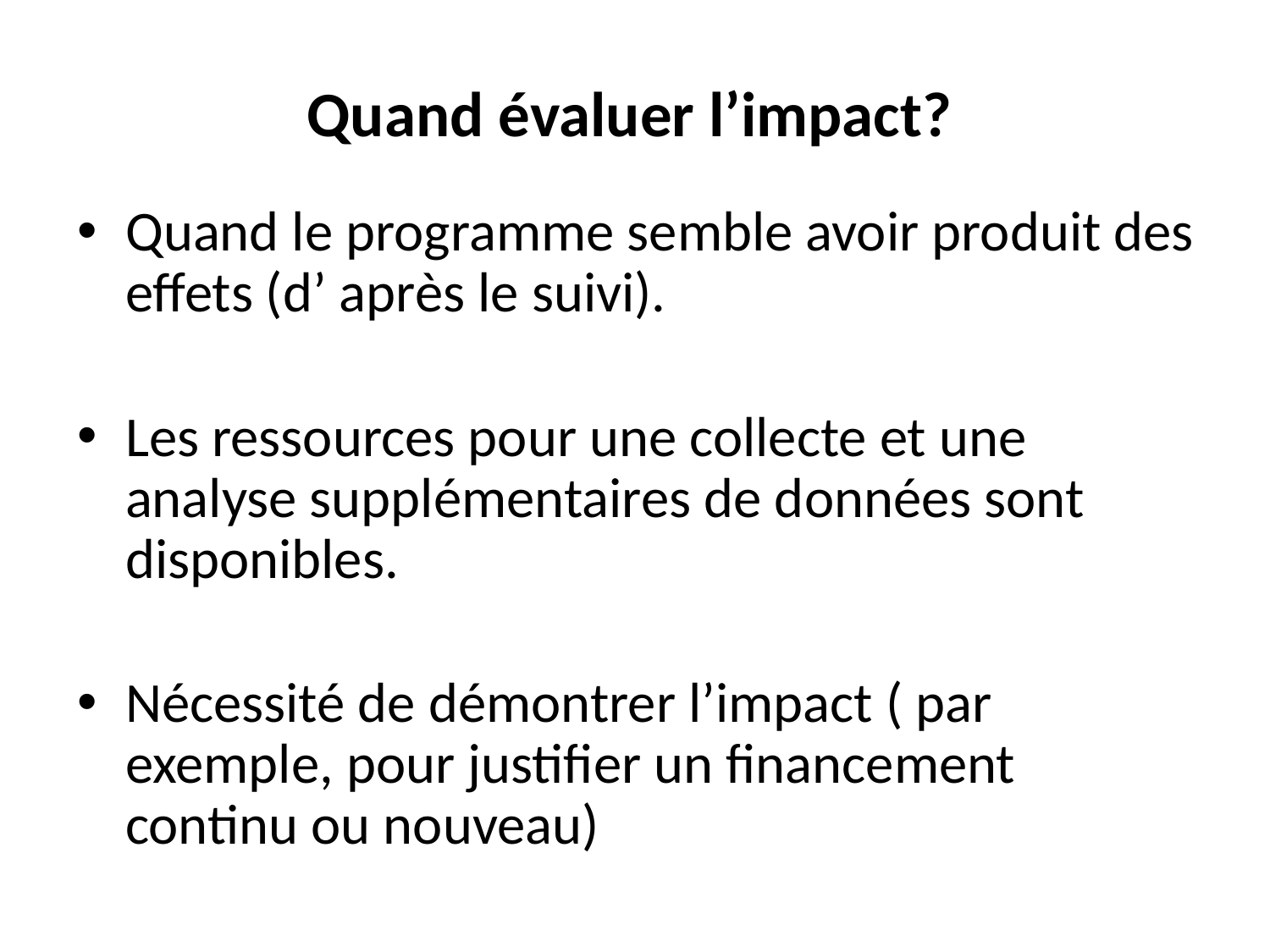

# Quand évaluer l’impact?
Quand le programme semble avoir produit des effets (d’ après le suivi).

Les ressources pour une collecte et une analyse supplémentaires de données sont disponibles.

Nécessité de démontrer l’impact ( par exemple, pour justifier un financement continu ou nouveau)